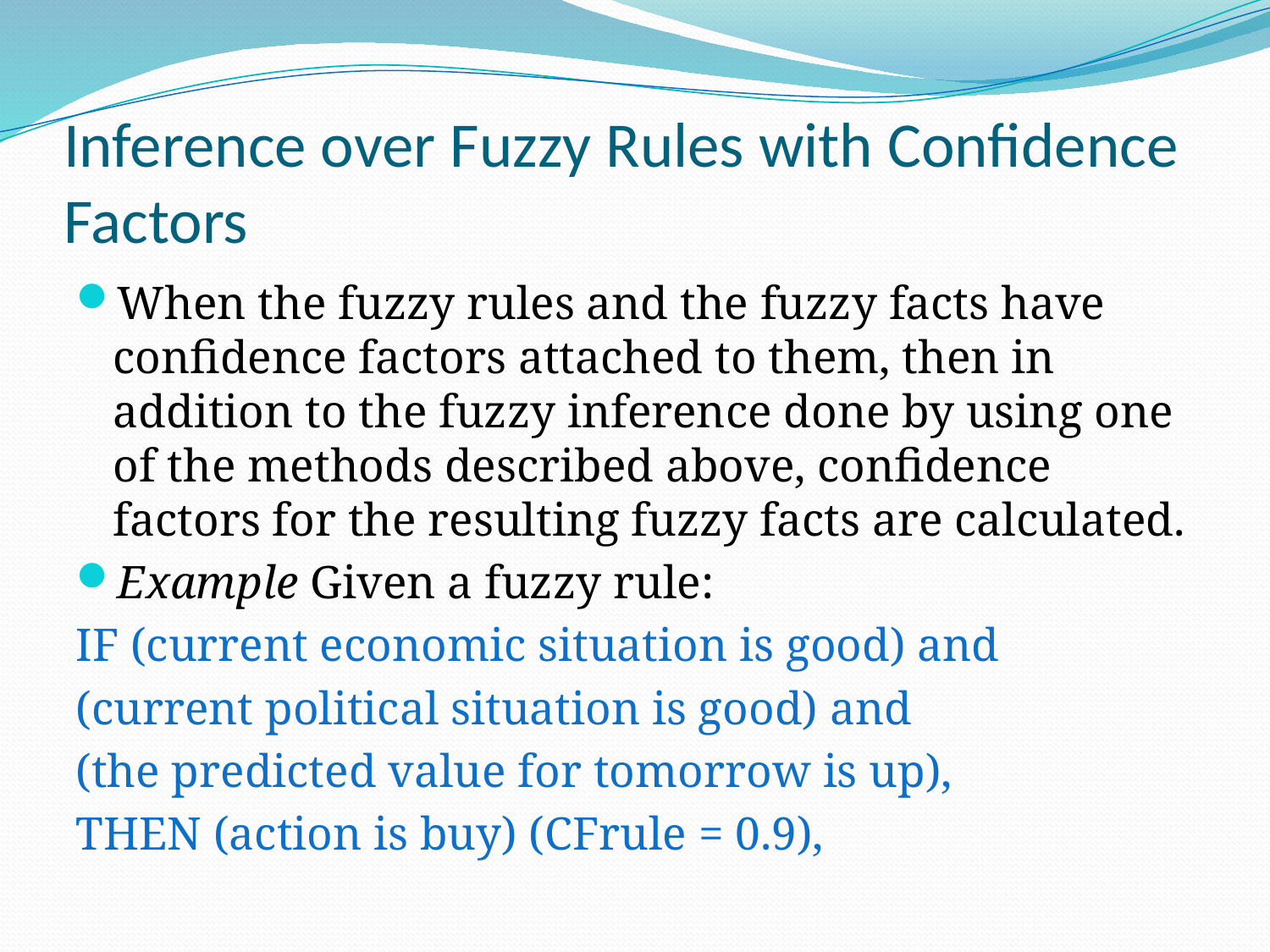

# Inference over Fuzzy Rules with Confidence Factors
When the fuzzy rules and the fuzzy facts have confidence factors attached to them, then in addition to the fuzzy inference done by using one of the methods described above, confidence factors for the resulting fuzzy facts are calculated.
Example Given a fuzzy rule:
IF (current economic situation is good) and
(current political situation is good) and
(the predicted value for tomorrow is up),
THEN (action is buy) (CFrule = 0.9),